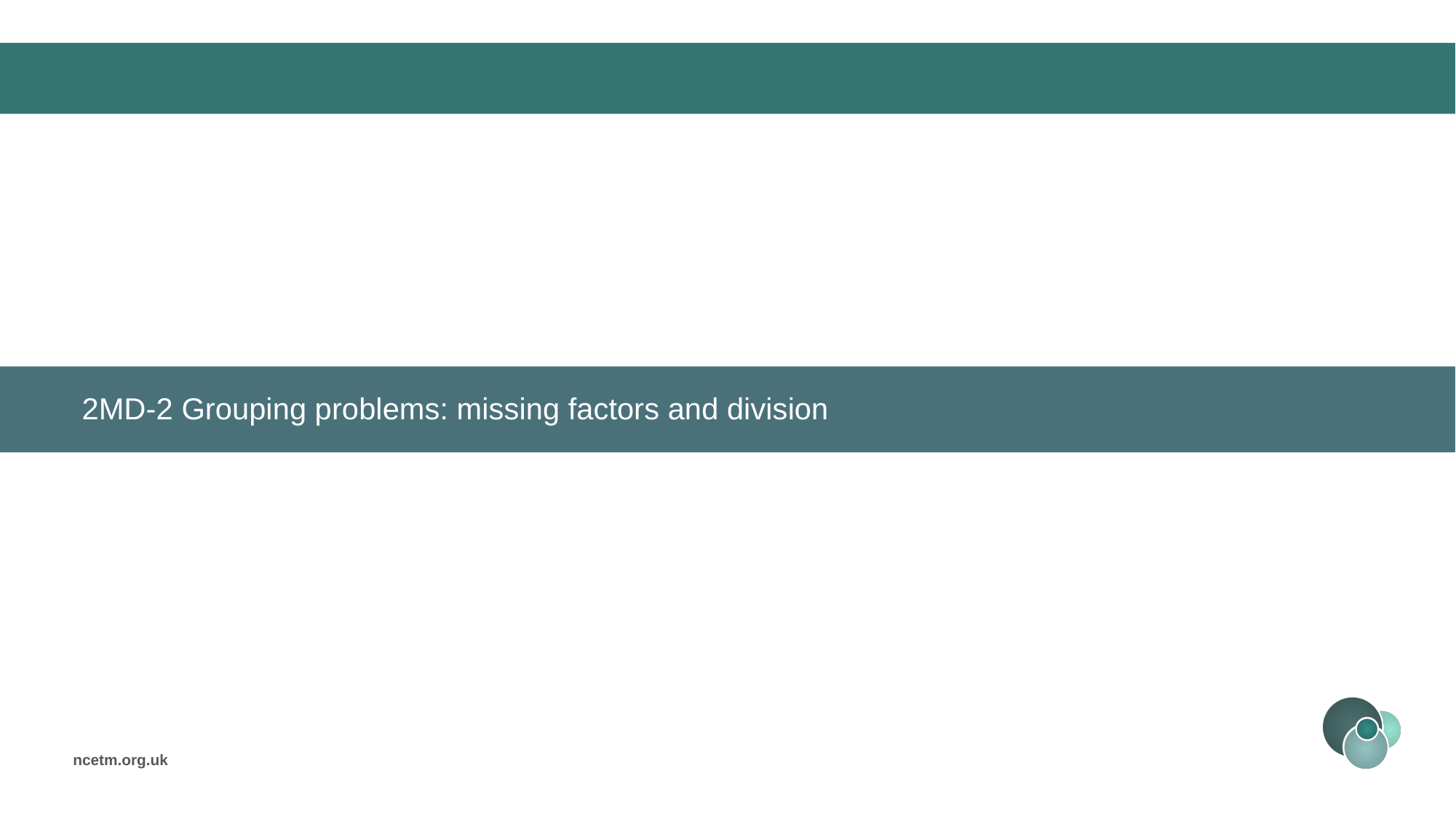

2MD-2 Grouping problems: missing factors and division